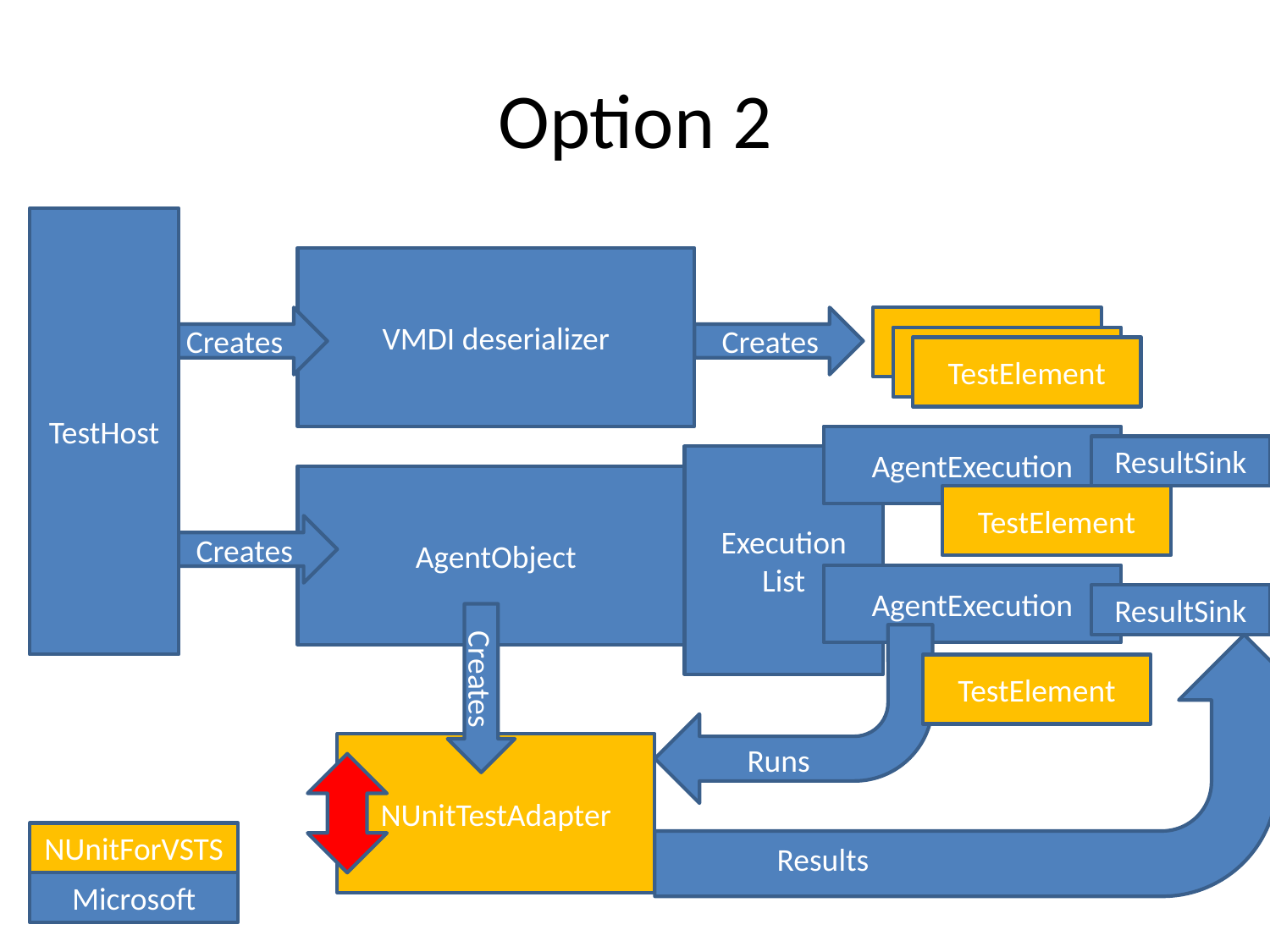

# Option 2
TestHost
VMDI deserializer
Creates
Creates
TestElement
TestElement
TestElement
AgentExecution
ResultSink

Execution List
AgentObject
TestElement
Creates
AgentExecution
ResultSink

Creates
TestElement
NUnitTestAdapter
Runs

NUnitForVSTS
Results
Microsoft